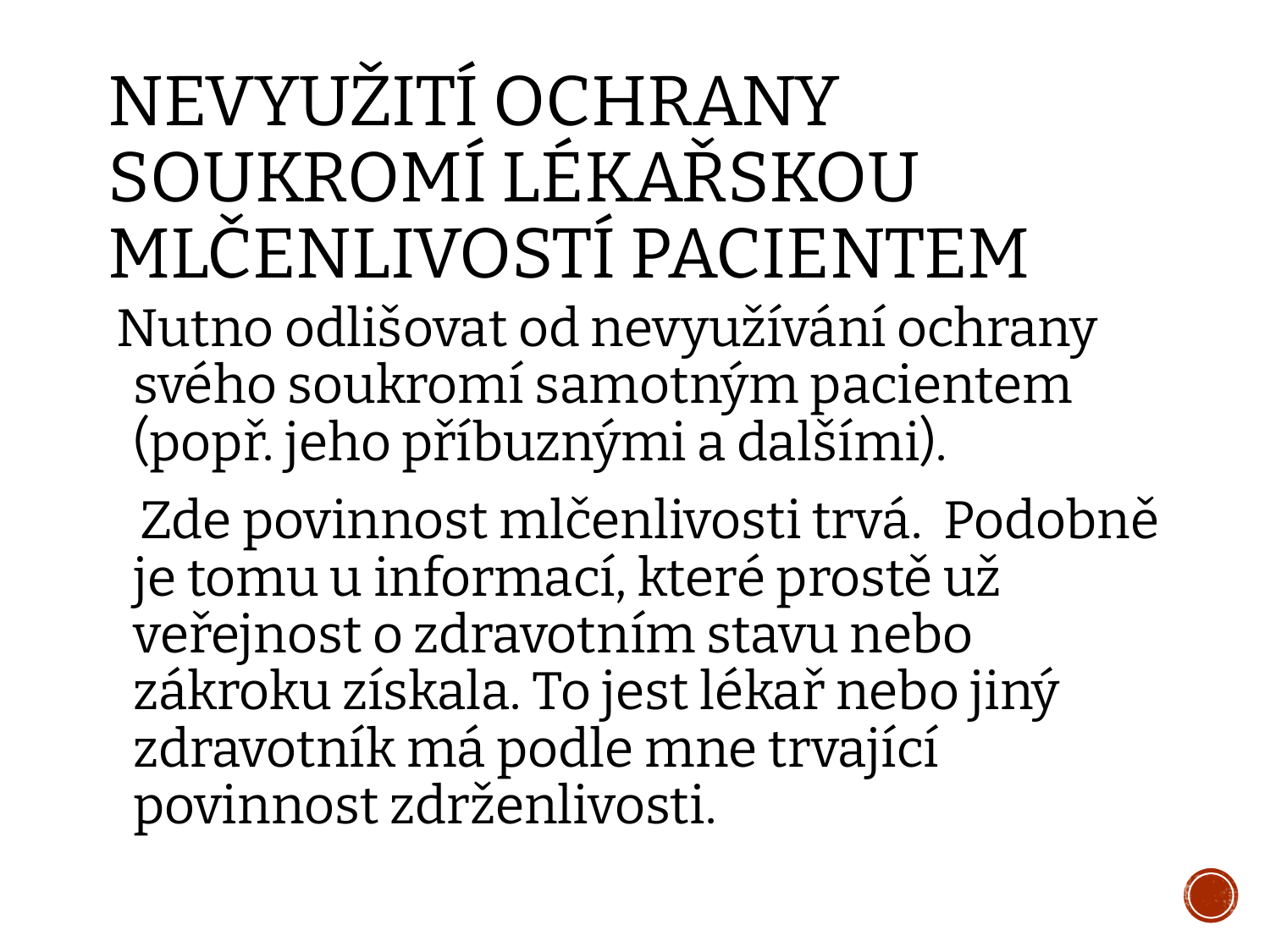

# Nevyužití ochrany soukromí lékařskou mlčenlivostí pacientem
 Nutno odlišovat od nevyužívání ochrany svého soukromí samotným pacientem (popř. jeho příbuznými a dalšími).
   Zde povinnost mlčenlivosti trvá.  Podobně je tomu u informací, které prostě už veřejnost o zdravotním stavu nebo zákroku získala. To jest lékař nebo jiný zdravotník má podle mne trvající povinnost zdrženlivosti.